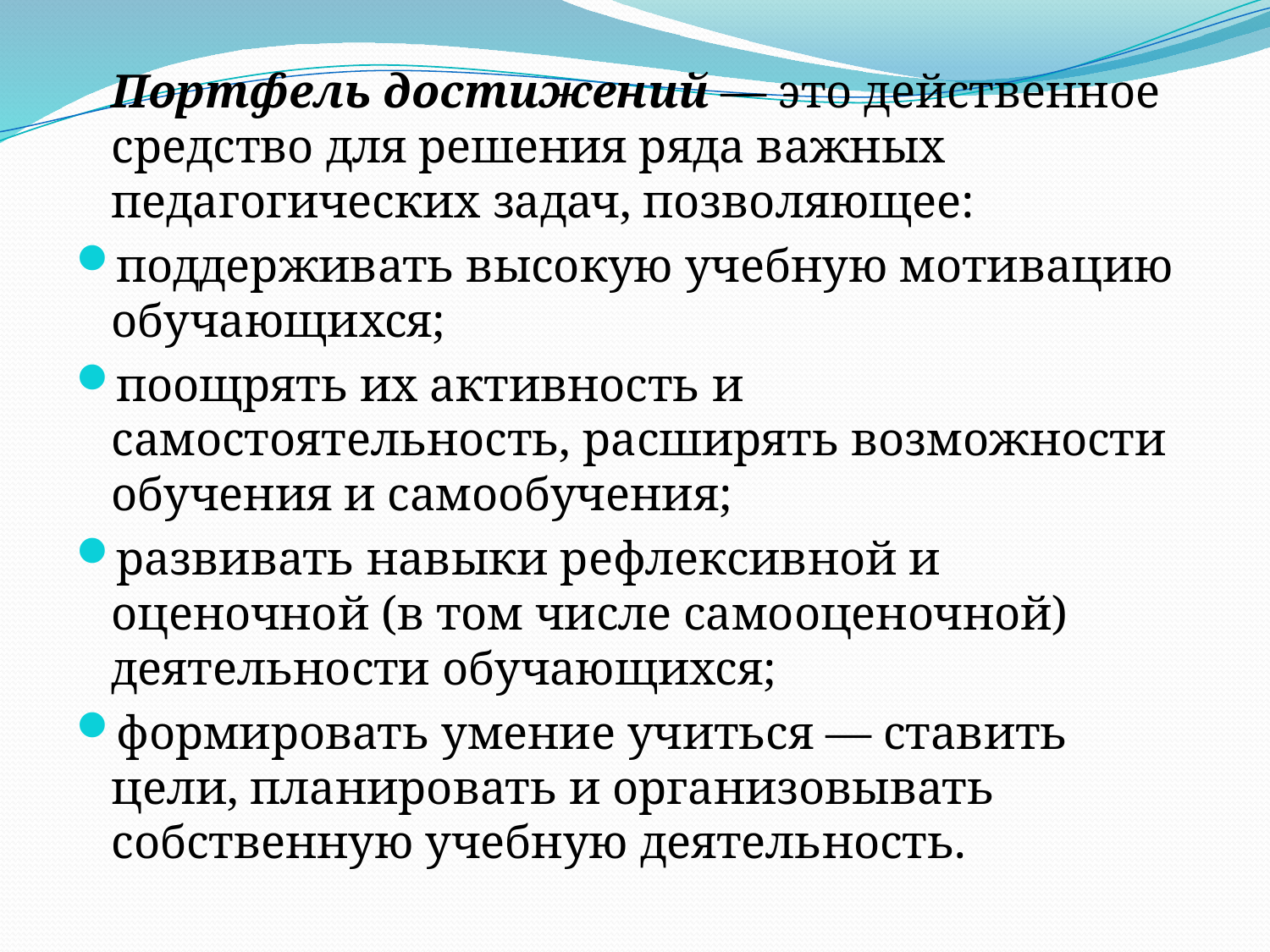

Портфель достижений — это действенное средство для решения ряда важных педагогических задач, позволяющее:
поддерживать высокую учебную мотивацию обучающихся;
поощрять их активность и самостоятельность, расширять возможности обучения и самообучения;
развивать навыки рефлексивной и оценочной (в том числе самооценочной) деятельности обучающихся;
формировать умение учиться — ставить цели, планировать и организовывать собственную учебную деятельность.